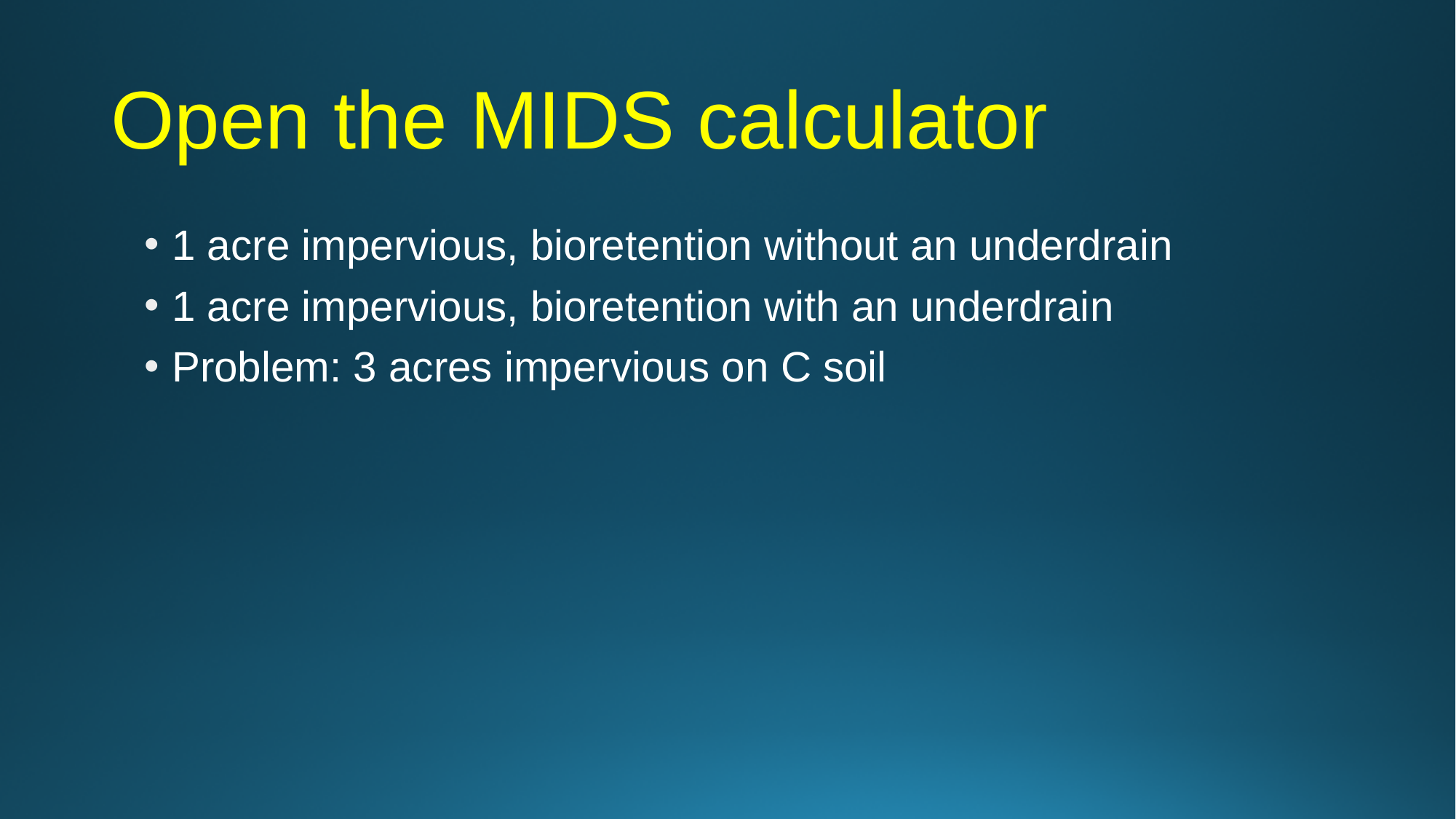

# Open the MIDS calculator
1 acre impervious, bioretention without an underdrain
1 acre impervious, bioretention with an underdrain
Problem: 3 acres impervious on C soil